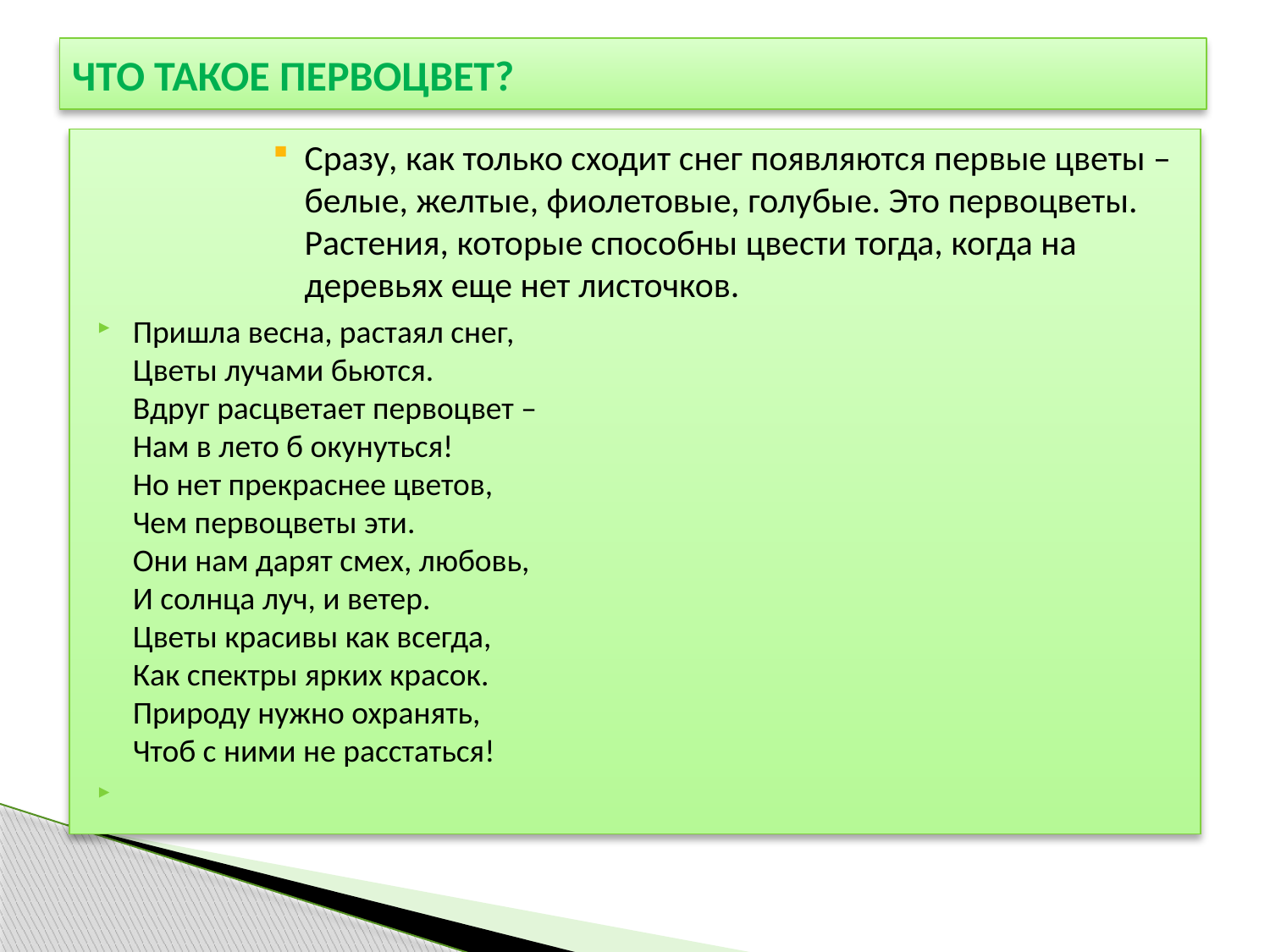

# ЧТО ТАКОЕ ПЕРВОЦВЕТ?
Сразу, как только сходит снег появляются первые цветы – белые, желтые, фиолетовые, голубые. Это первоцветы. Растения, которые способны цвести тогда, когда на деревьях еще нет листочков.
Пришла весна, растаял снег,
Цветы лучами бьются.
Вдруг расцветает первоцвет –
Нам в лето б окунуться!
Но нет прекраснее цветов,
Чем первоцветы эти.
Они нам дарят смех, любовь,
И солнца луч, и ветер.
Цветы красивы как всегда,
Как спектры ярких красок.
Природу нужно охранять,
Чтоб с ними не расстаться!